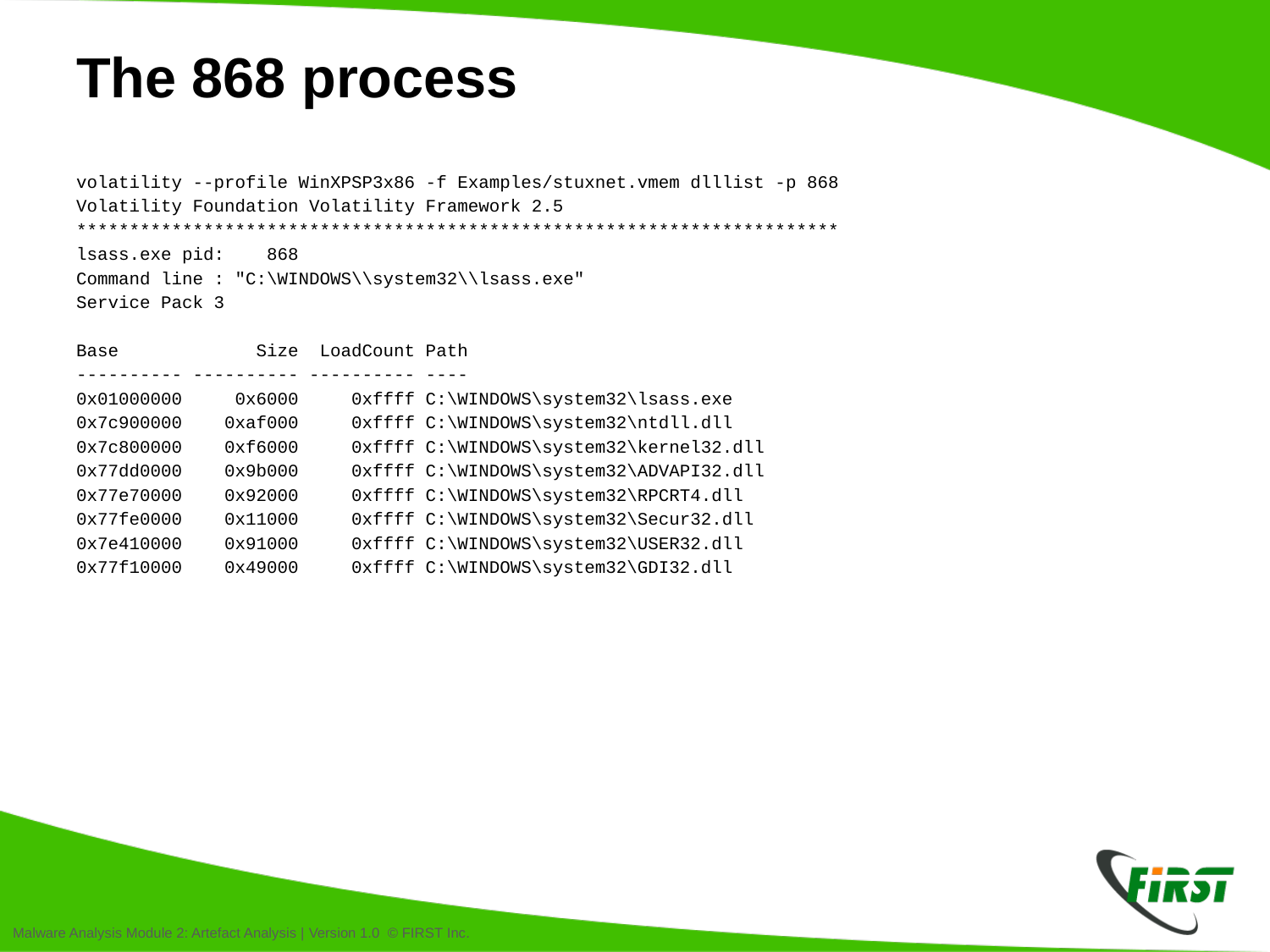

# The 868 process
volatility --profile WinXPSP3x86 -f Examples/stuxnet.vmem dlllist -p 868
Volatility Foundation Volatility Framework 2.5
************************************************************************
lsass.exe pid:    868
Command line : "C:\WINDOWS\\system32\\lsass.exe"
Service Pack 3
Base             Size  LoadCount Path
---------- ---------- ---------- ----
0x01000000     0x6000     0xffff C:\WINDOWS\system32\lsass.exe
0x7c900000    0xaf000     0xffff C:\WINDOWS\system32\ntdll.dll
0x7c800000    0xf6000     0xffff C:\WINDOWS\system32\kernel32.dll
0x77dd0000    0x9b000     0xffff C:\WINDOWS\system32\ADVAPI32.dll
0x77e70000    0x92000     0xffff C:\WINDOWS\system32\RPCRT4.dll
0x77fe0000    0x11000     0xffff C:\WINDOWS\system32\Secur32.dll
0x7e410000    0x91000     0xffff C:\WINDOWS\system32\USER32.dll
0x77f10000    0x49000     0xffff C:\WINDOWS\system32\GDI32.dll